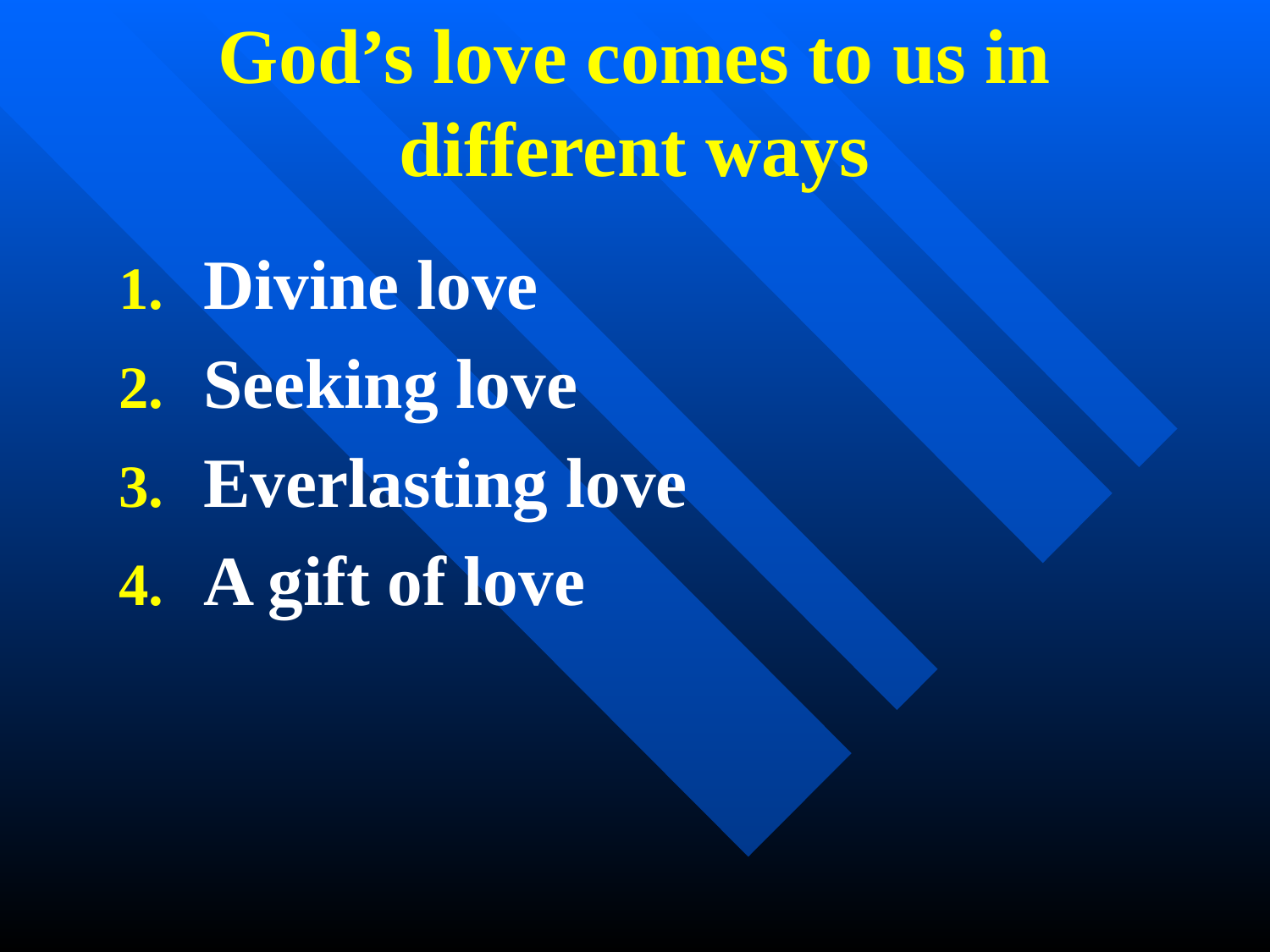

God’s love comes to us in
different ways
Divine love
Seeking love
Everlasting love
A gift of love